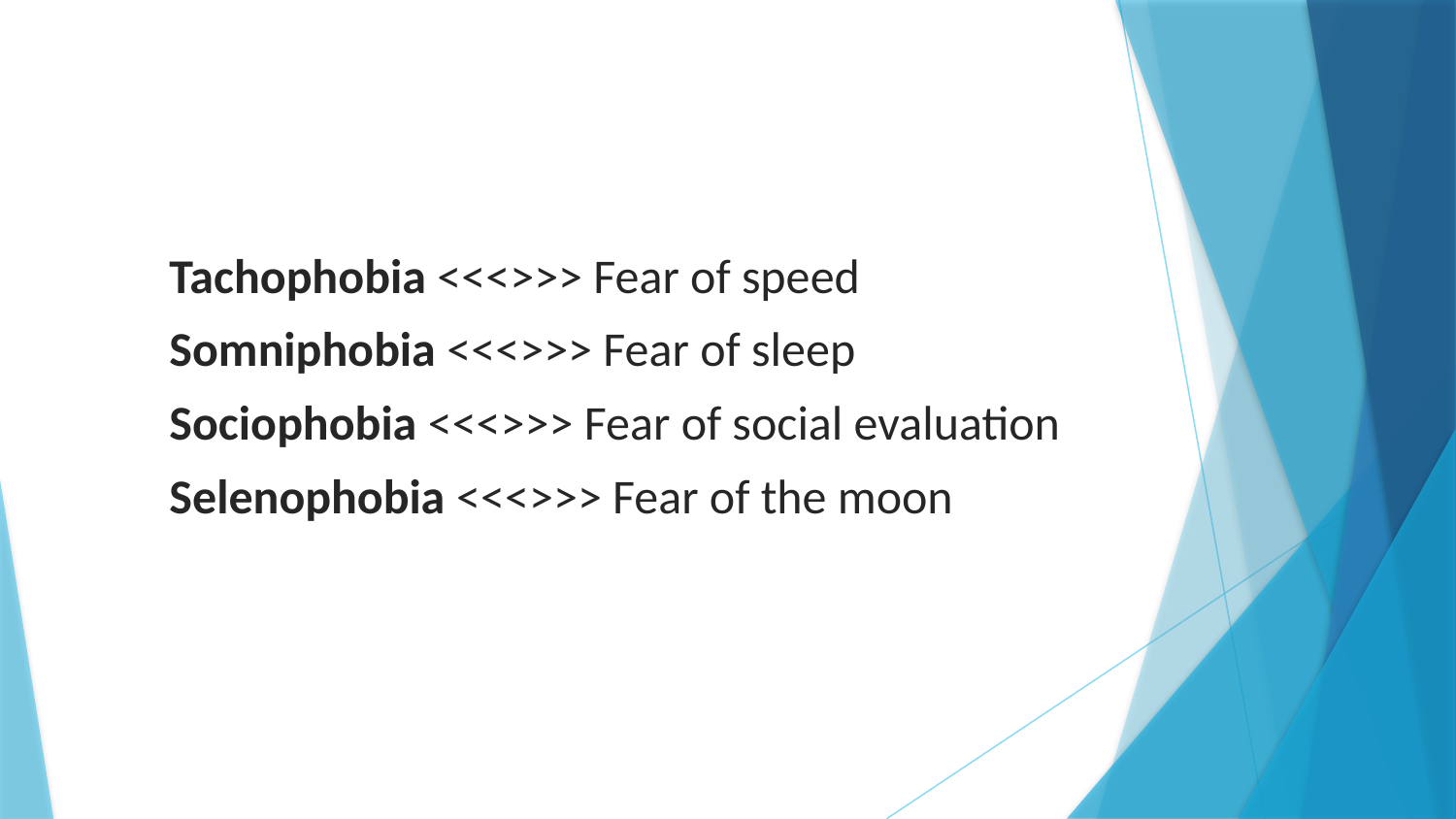

Tachophobia <<<>>> Fear of speed
Somniphobia <<<>>> Fear of sleep
Sociophobia <<<>>> Fear of social evaluation
Selenophobia <<<>>> Fear of the moon